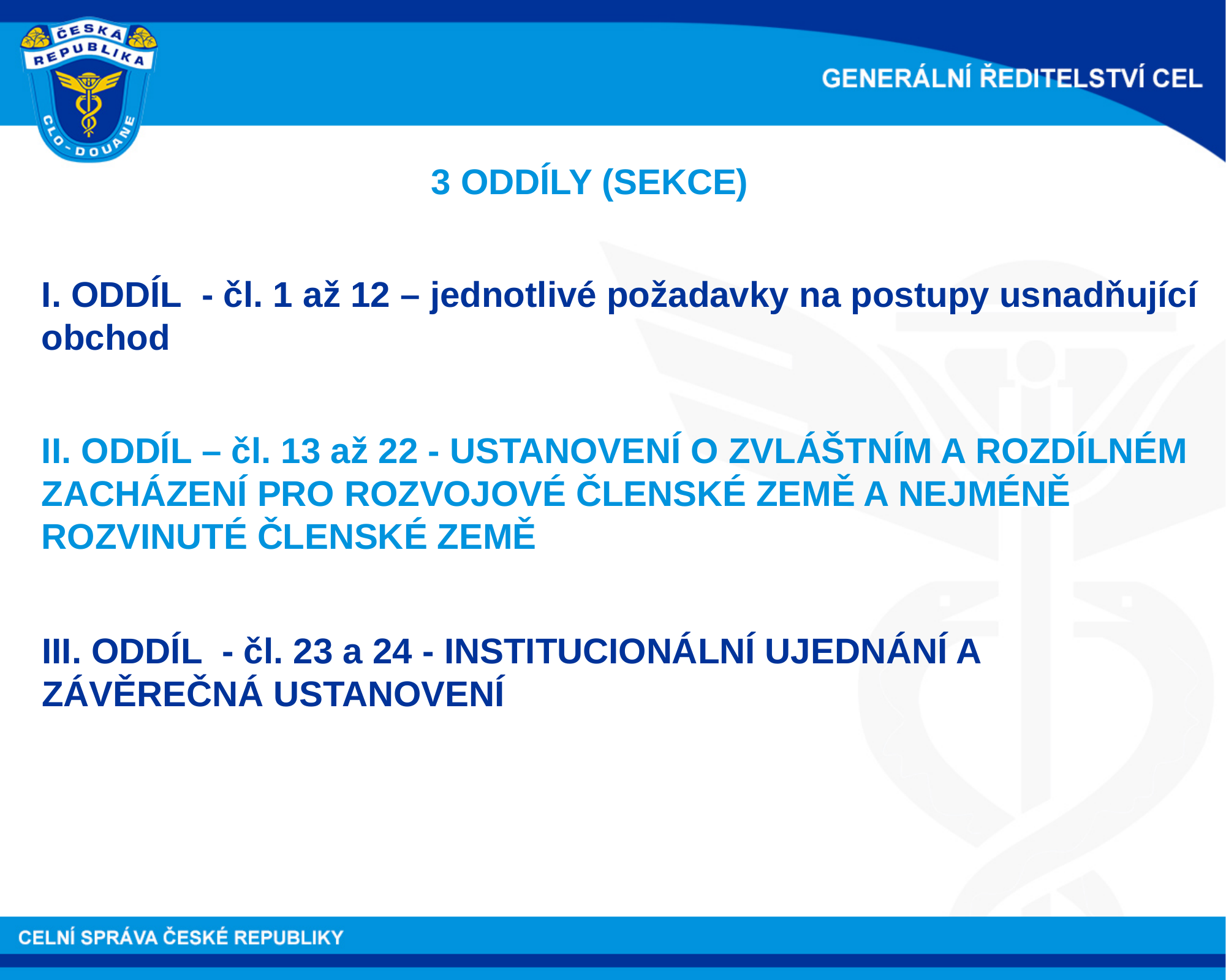

3 ODDÍLY (SEKCE)
I. ODDÍL  - čl. 1 až 12 – jednotlivé požadavky na postupy usnadňující obchod
II. ODDÍL – čl. 13 až 22 - USTANOVENÍ O ZVLÁŠTNÍM A ROZDÍLNÉM ZACHÁZENÍ PRO ROZVOJOVÉ ČLENSKÉ ZEMĚ A NEJMÉNĚ ROZVINUTÉ ČLENSKÉ ZEMĚ
III. ODDÍL  - čl. 23 a 24 - INSTITUCIONÁLNÍ UJEDNÁNÍ A ZÁVĚREČNÁ USTANOVENÍ